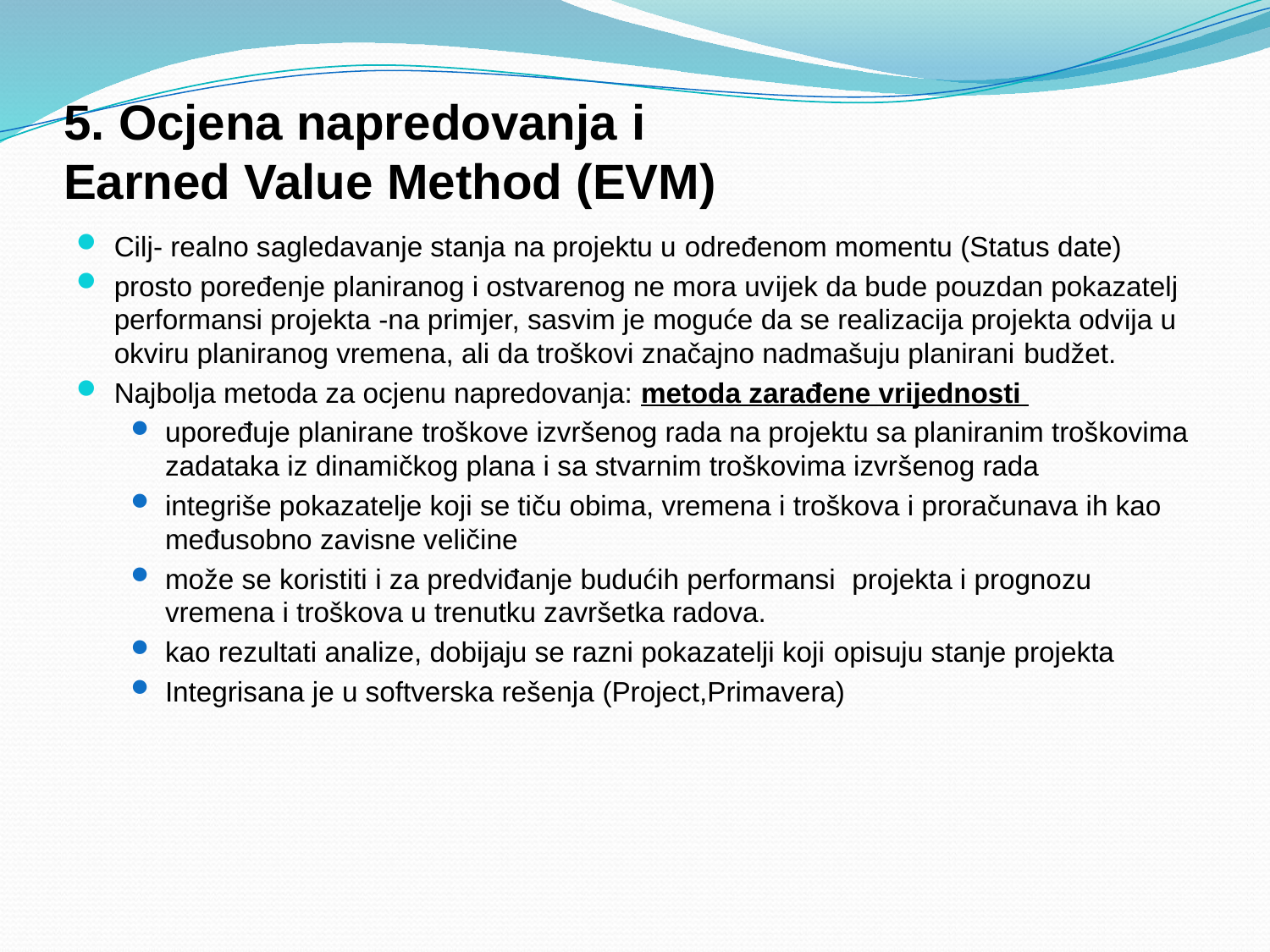

# 5. Ocjena napredovanja i Earned Value Method (EVM)
Cilj- realno sagledavanje stanja na projektu u određenom momentu (Status date)
prosto poređenje planiranog i ostvarenog ne mora uvijek da bude pouzdan pokazatelj performansi projekta -na primjer, sasvim je moguće da se realizacija projekta odvija u  okviru planiranog vremena, ali da troškovi značajno nadmašuju planirani budžet.
Najbolja metoda za ocjenu napredovanja: metoda zarađene vrijednosti
upoređuje planirane troškove izvršenog rada na projektu sa planiranim troškovima zadataka iz dinamičkog plana i sa stvarnim troškovima izvršenog rada
integriše pokazatelje koji se tiču obima, vremena i troškova i proračunava ih kao međusobno zavisne veličine
može se koristiti i za predviđanje budućih performansi  projekta i prognozu vremena i troškova u trenutku završetka radova.
kao rezultati analize, dobijaju se razni pokazatelji koji opisuju stanje projekta
Integrisana je u softverska rešenja (Project,Primavera)